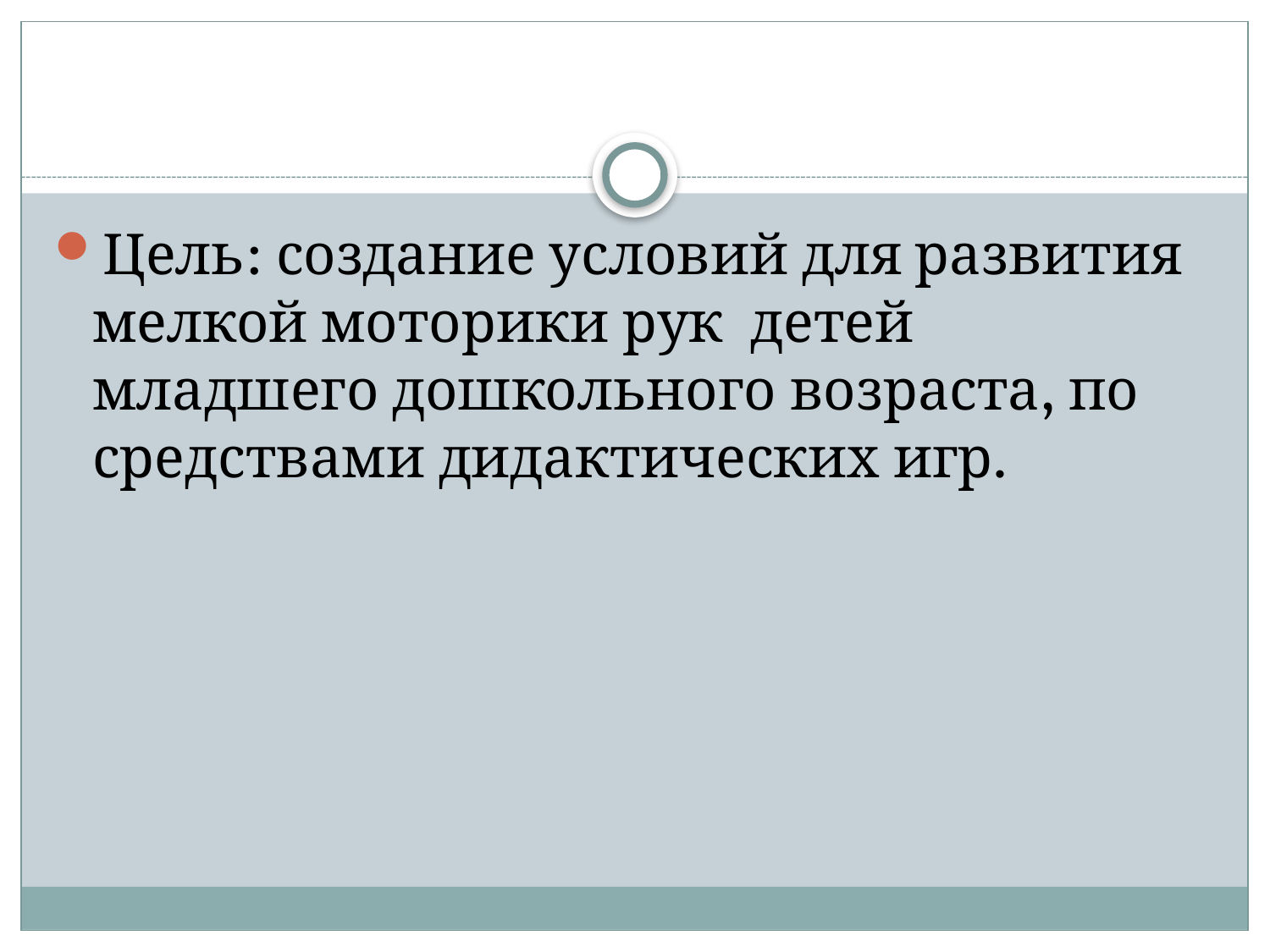

Цель: создание условий для развития мелкой моторики рук  детей младшего дошкольного возраста, по средствами дидактических игр.